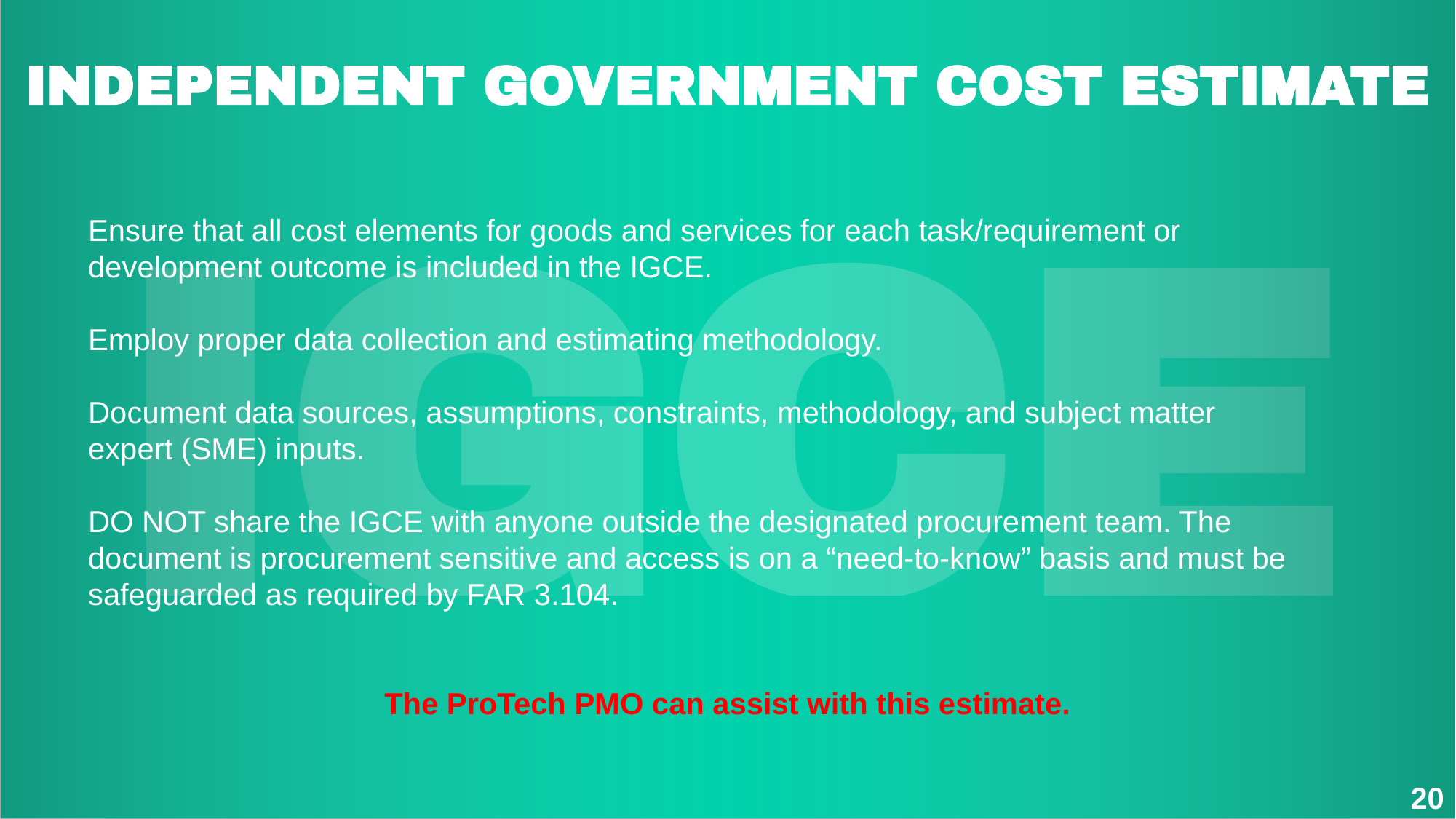

INDEPENDENT GOVERNMENT COST ESTIMATE
IGCE
Ensure that all cost elements for goods and services for each task/requirement or development outcome is included in the IGCE.
Employ proper data collection and estimating methodology.
Document data sources, assumptions, constraints, methodology, and subject matter expert (SME) inputs.
DO NOT share the IGCE with anyone outside the designated procurement team. The document is procurement sensitive and access is on a “need-to-know” basis and must be safeguarded as required by FAR 3.104.

The ProTech PMO can assist with this estimate.
20